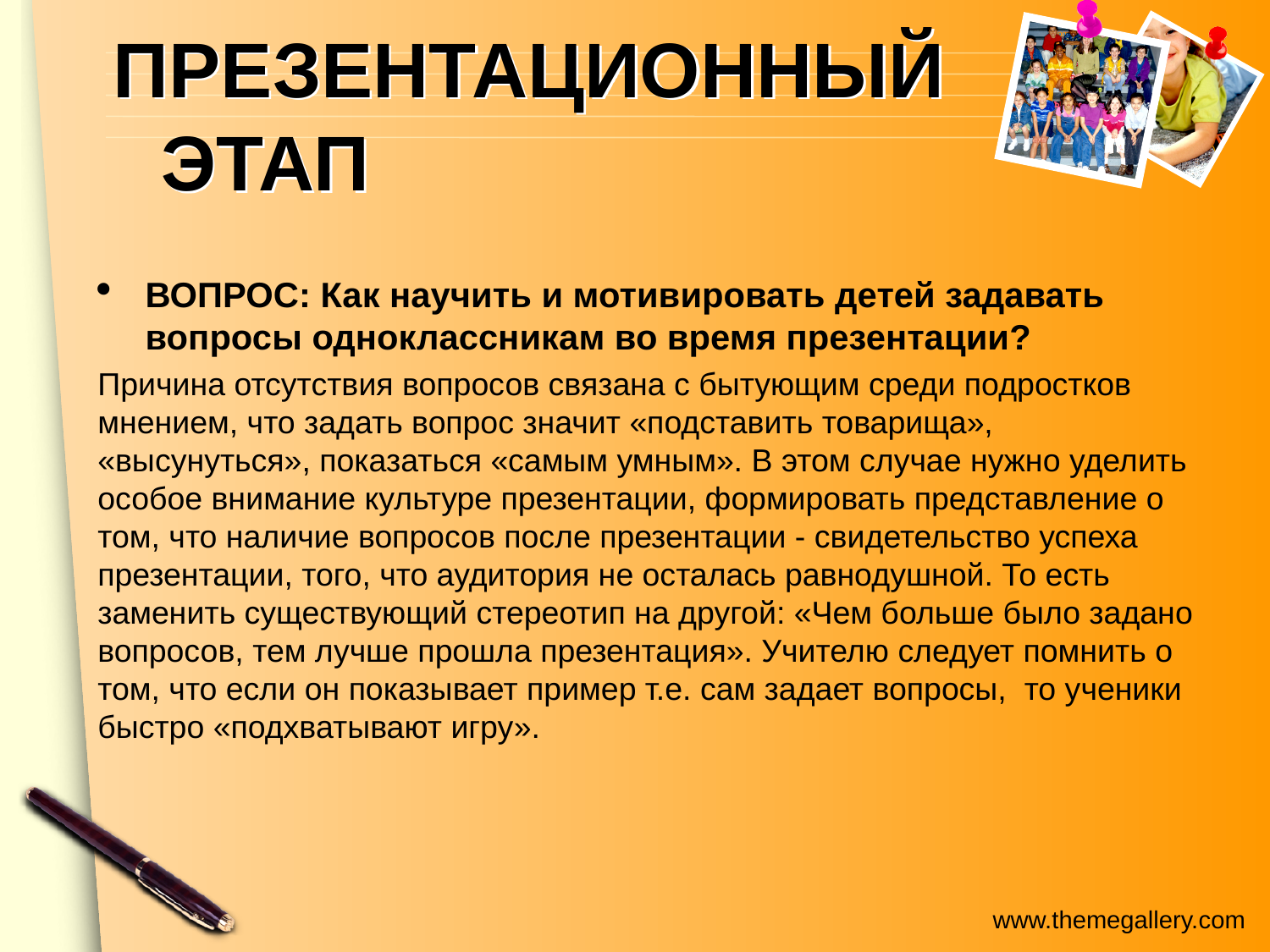

# Презентационный этап
ВОПРОС: Как научить и мотивировать детей задавать вопросы одноклассникам во время презентации?
Причина отсутствия вопросов связана с бытующим среди подростков мнением, что задать вопрос значит «подставить товарища», «высунуться», показаться «самым умным». В этом случае нужно уделить особое внимание культуре презентации, формировать представление о том, что наличие вопросов после презентации - свидетельство успеха презентации, того, что аудитория не осталась равнодушной. То есть заменить существующий стереотип на другой: «Чем больше было задано вопросов, тем лучше прошла презентация». Учителю следует помнить о том, что если он показывает пример т.е. сам задает вопросы,  то ученики быстро «подхватывают игру».